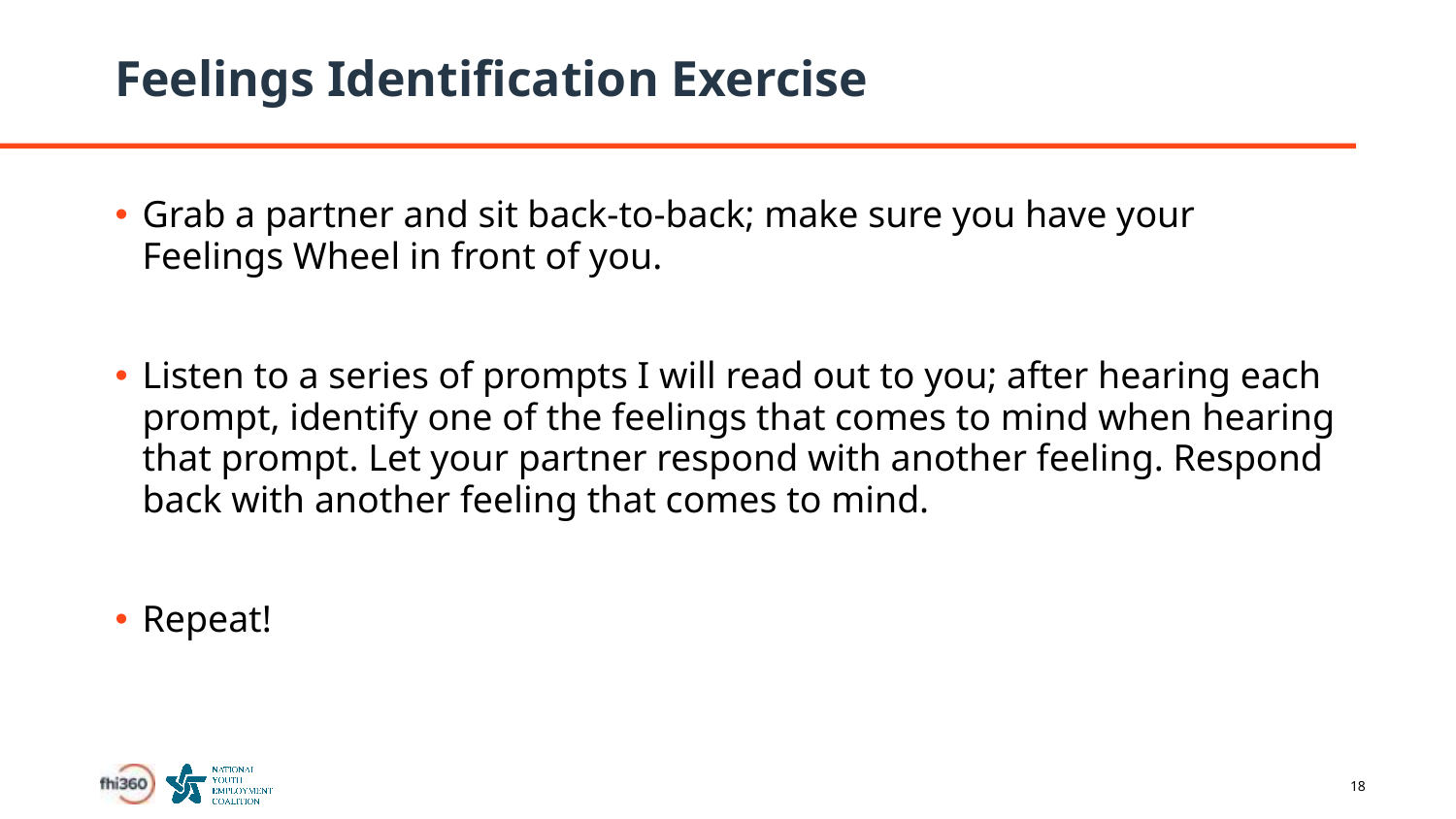

# Feelings Identification Exercise
Grab a partner and sit back-to-back; make sure you have your Feelings Wheel in front of you.

Listen to a series of prompts I will read out to you; after hearing each prompt, identify one of the feelings that comes to mind when hearing that prompt. Let your partner respond with another feeling. Respond back with another feeling that comes to mind.

Repeat!